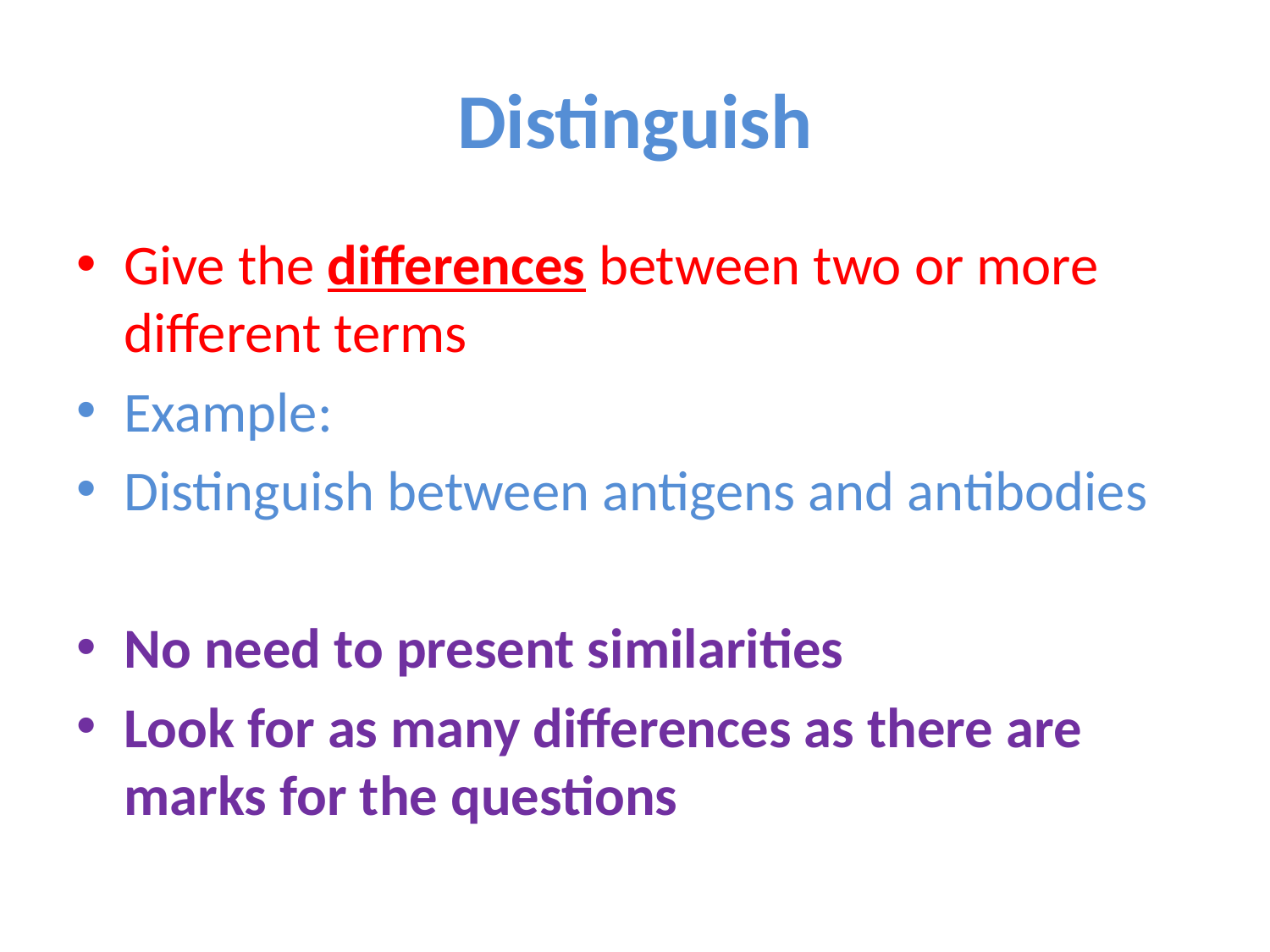

# Distinguish
Give the differences between two or more different terms
Example:
Distinguish between antigens and antibodies

No need to present similarities
Look for as many differences as there are marks for the questions